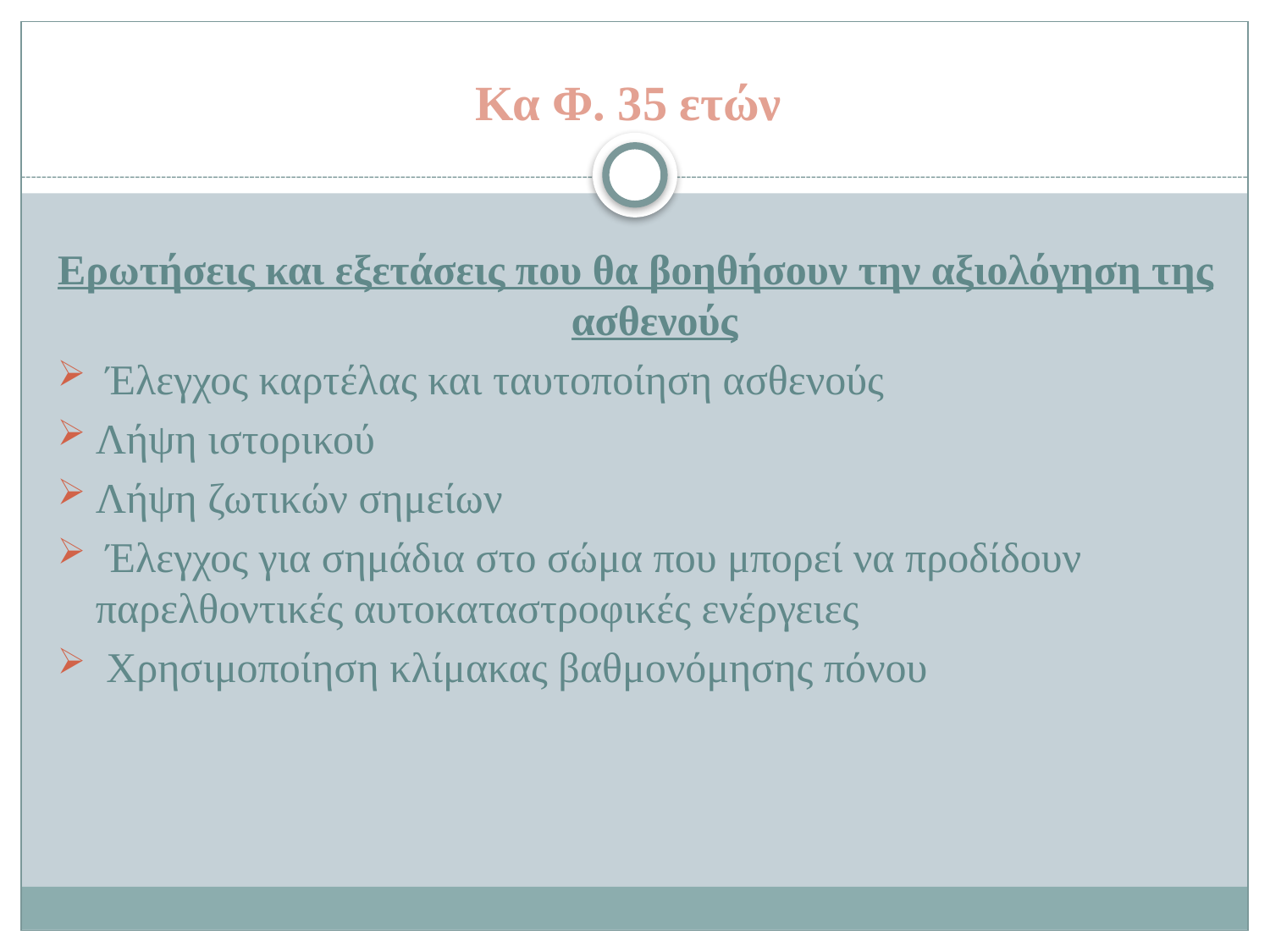

# Κα Φ. 35 ετών
Ερωτήσεις και εξετάσεις που θα βοηθήσουν την αξιολόγηση της ασθενούς
 Έλεγχος καρτέλας και ταυτοποίηση ασθενούς
Λήψη ιστορικού
Λήψη ζωτικών σημείων
 Έλεγχος για σημάδια στο σώμα που μπορεί να προδίδουν παρελθοντικές αυτοκαταστροφικές ενέργειες
 Χρησιμοποίηση κλίμακας βαθμονόμησης πόνου